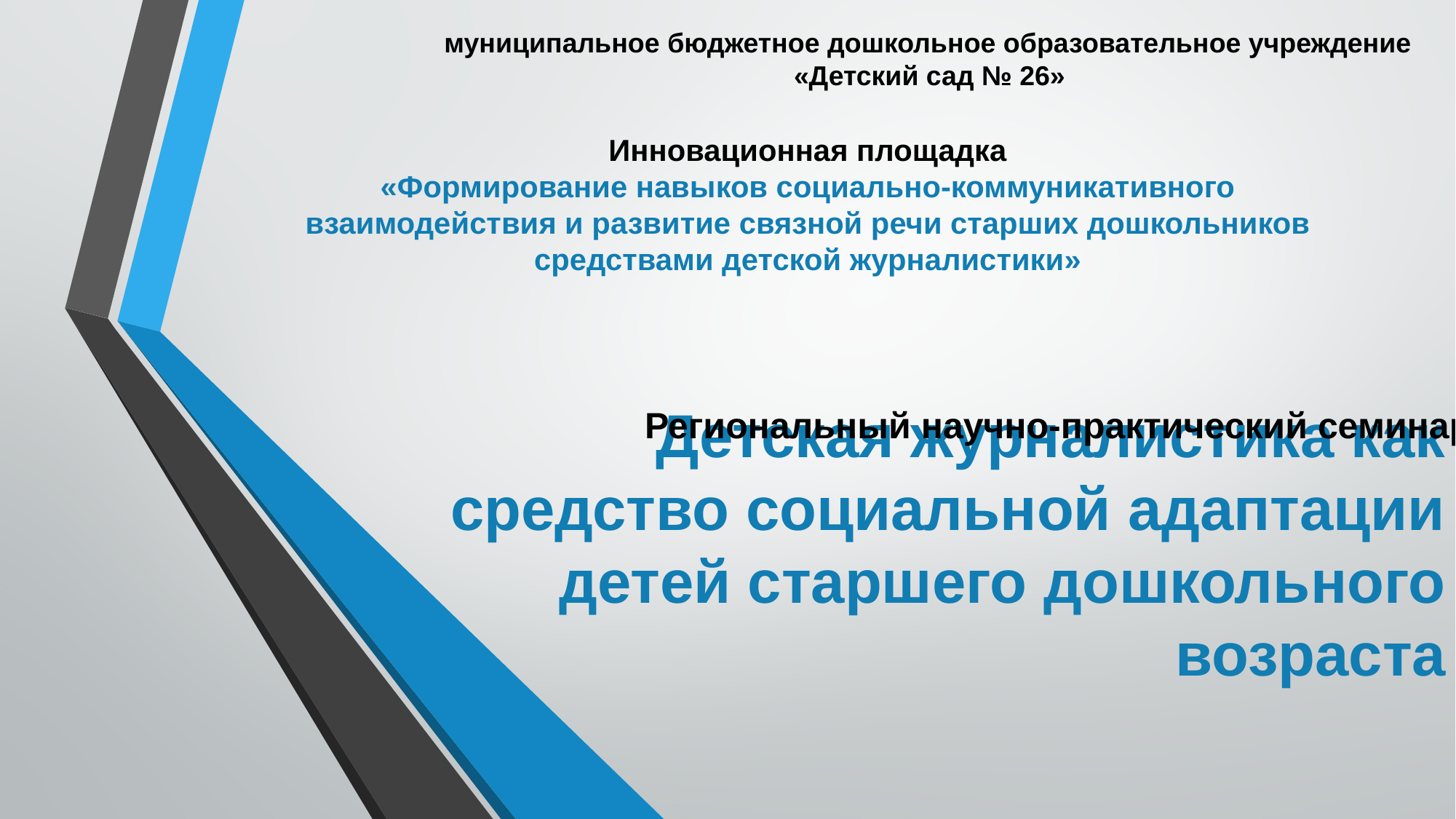

муниципальное бюджетное дошкольное образовательное учреждение
«Детский сад № 26»
Инновационная площадка
«Формирование навыков социально-коммуникативного взаимодействия и развитие связной речи старших дошкольников средствами детской журналистики»
# Детская журналистика как средство социальной адаптации детей старшего дошкольного возраста
Региональный научно-практический семинар